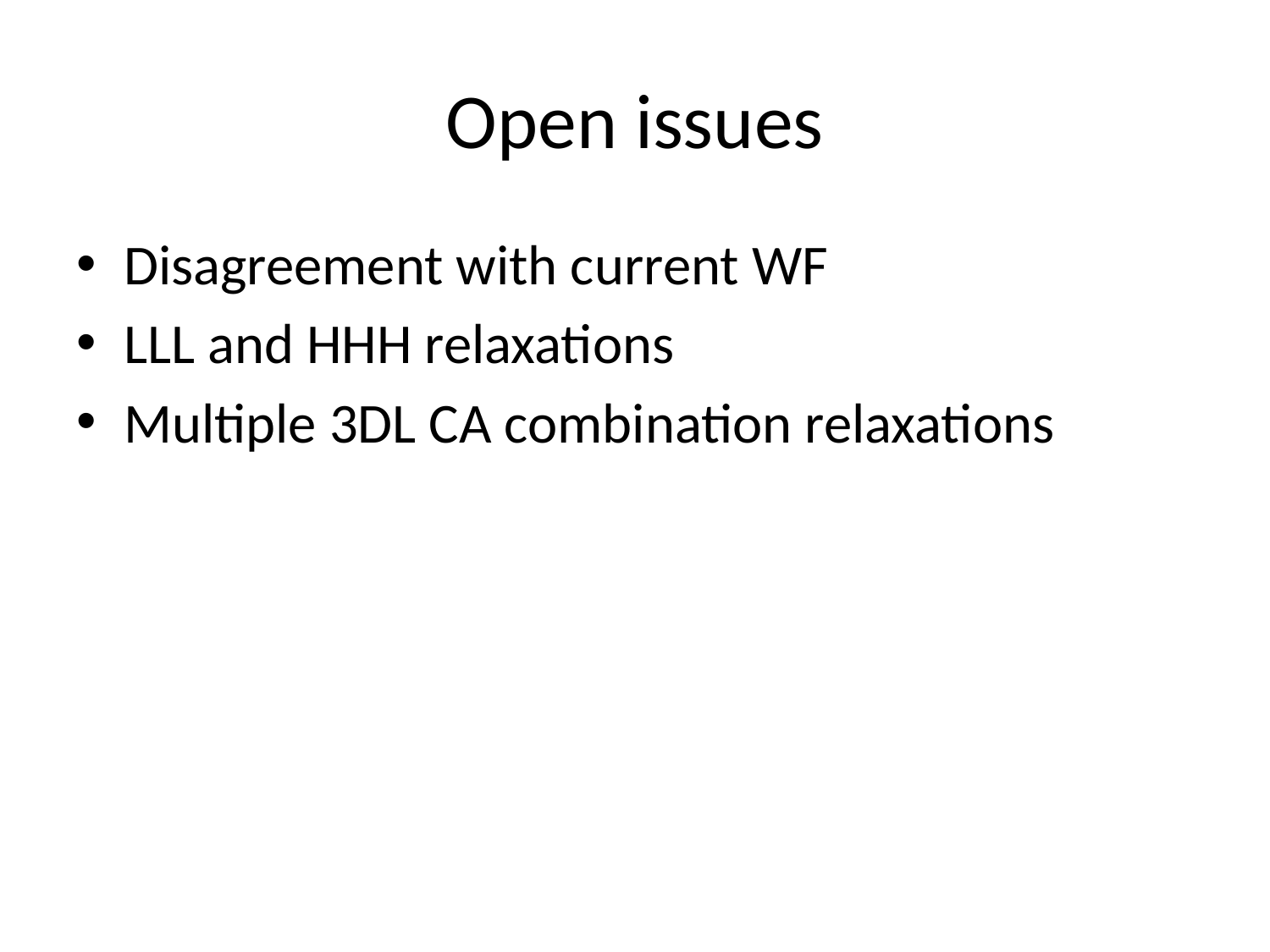

# Open issues
Disagreement with current WF
LLL and HHH relaxations
Multiple 3DL CA combination relaxations